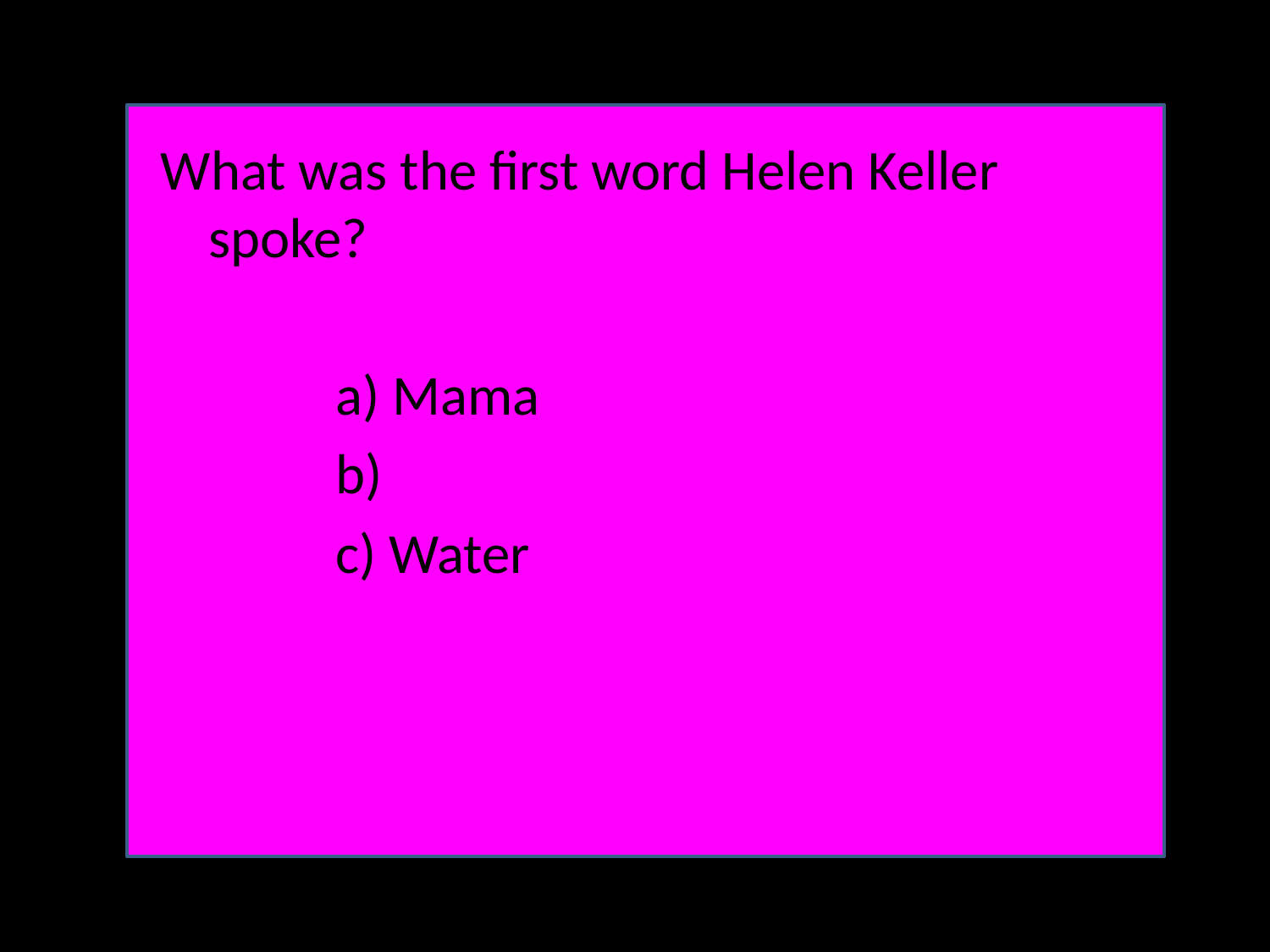

What was the first word Helen Keller spoke?

		a) Mama
		b)
		c) Water